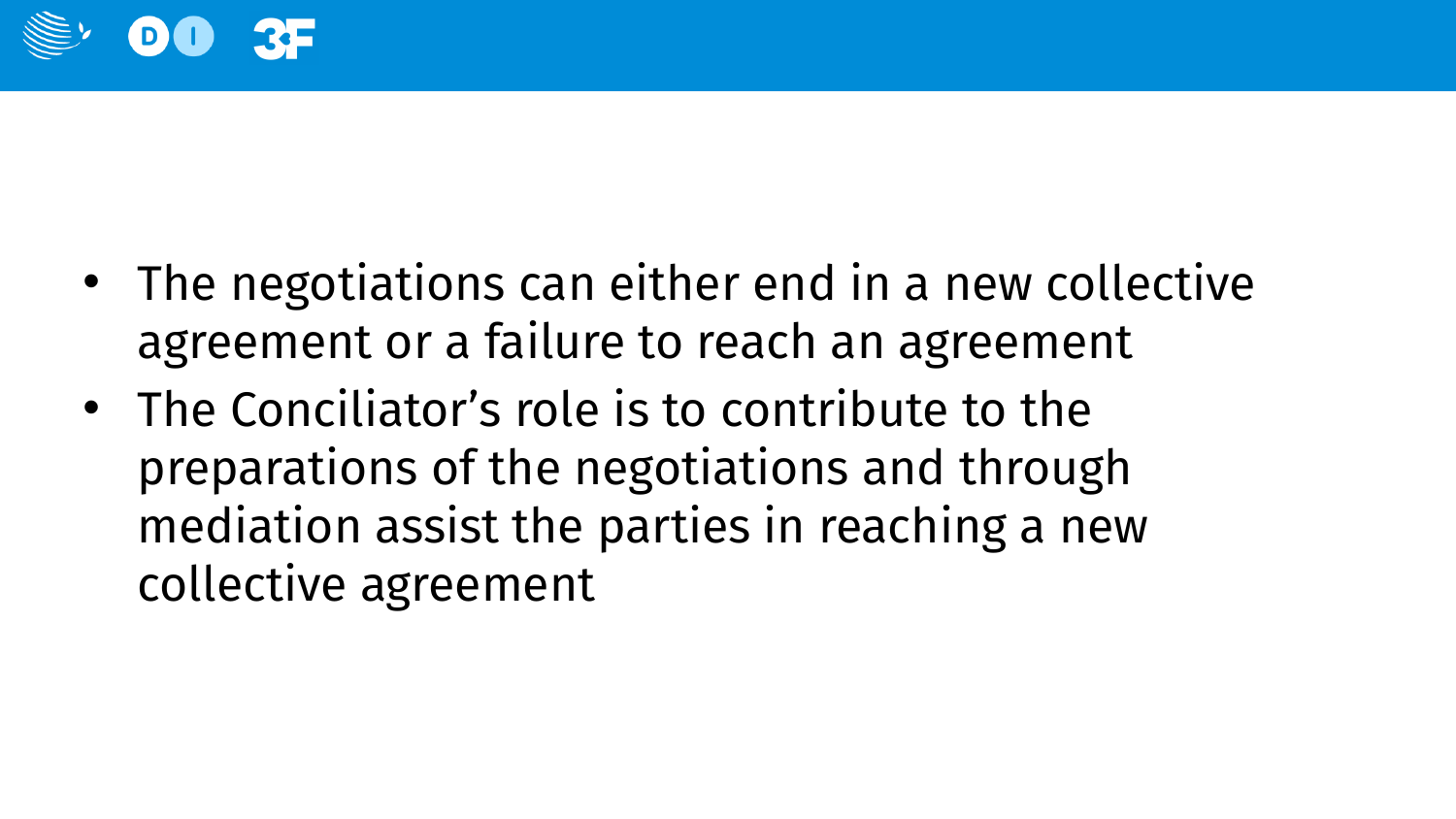

#
The negotiations can either end in a new collective agreement or a failure to reach an agreement
The Conciliator’s role is to contribute to the preparations of the negotiations and through mediation assist the parties in reaching a new collective agreement